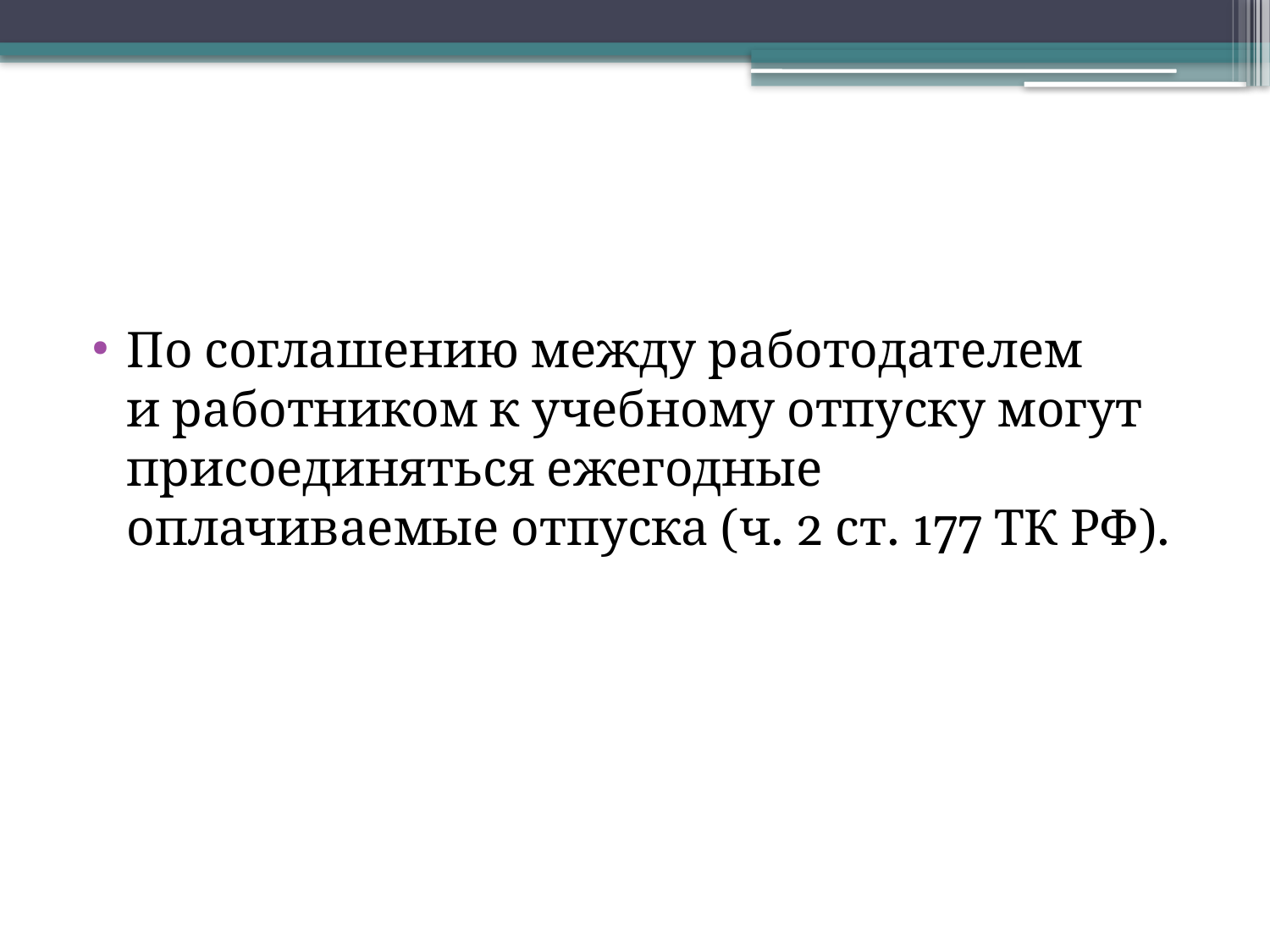

#
По соглашению между работодателем и работником к учебному отпуску могут присоединяться ежегодные оплачиваемые отпуска (ч. 2 ст. 177 ТК РФ).